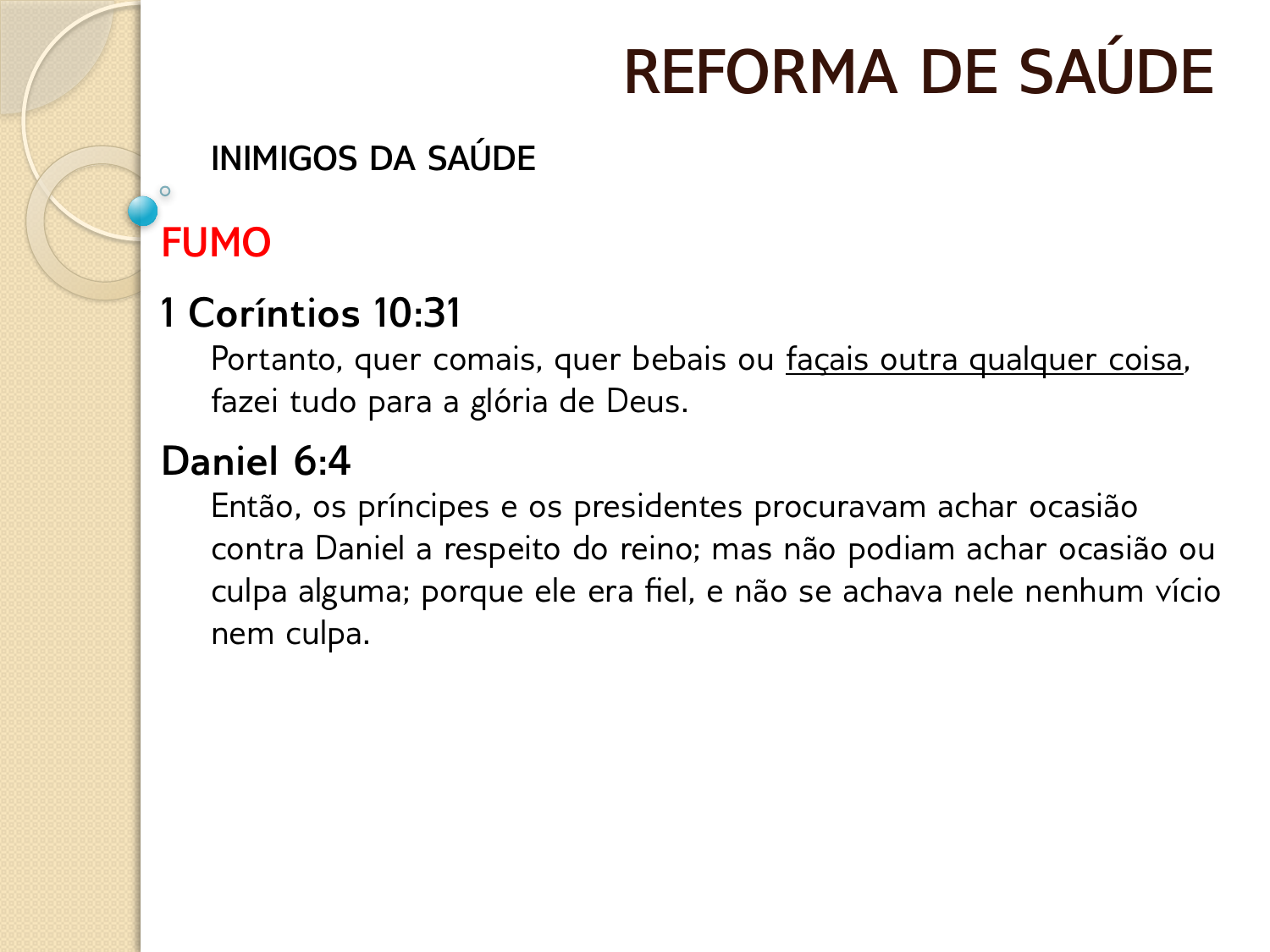

REFORMA DE SAÚDE
INIMIGOS DA SAÚDE
FUMO
1 Coríntios 10:31
Portanto, quer comais, quer bebais ou façais outra qualquer coisa, fazei tudo para a glória de Deus.
Daniel 6:4
Então, os príncipes e os presidentes procuravam achar ocasião contra Daniel a respeito do reino; mas não podiam achar ocasião ou culpa alguma; porque ele era fiel, e não se achava nele nenhum vício nem culpa.